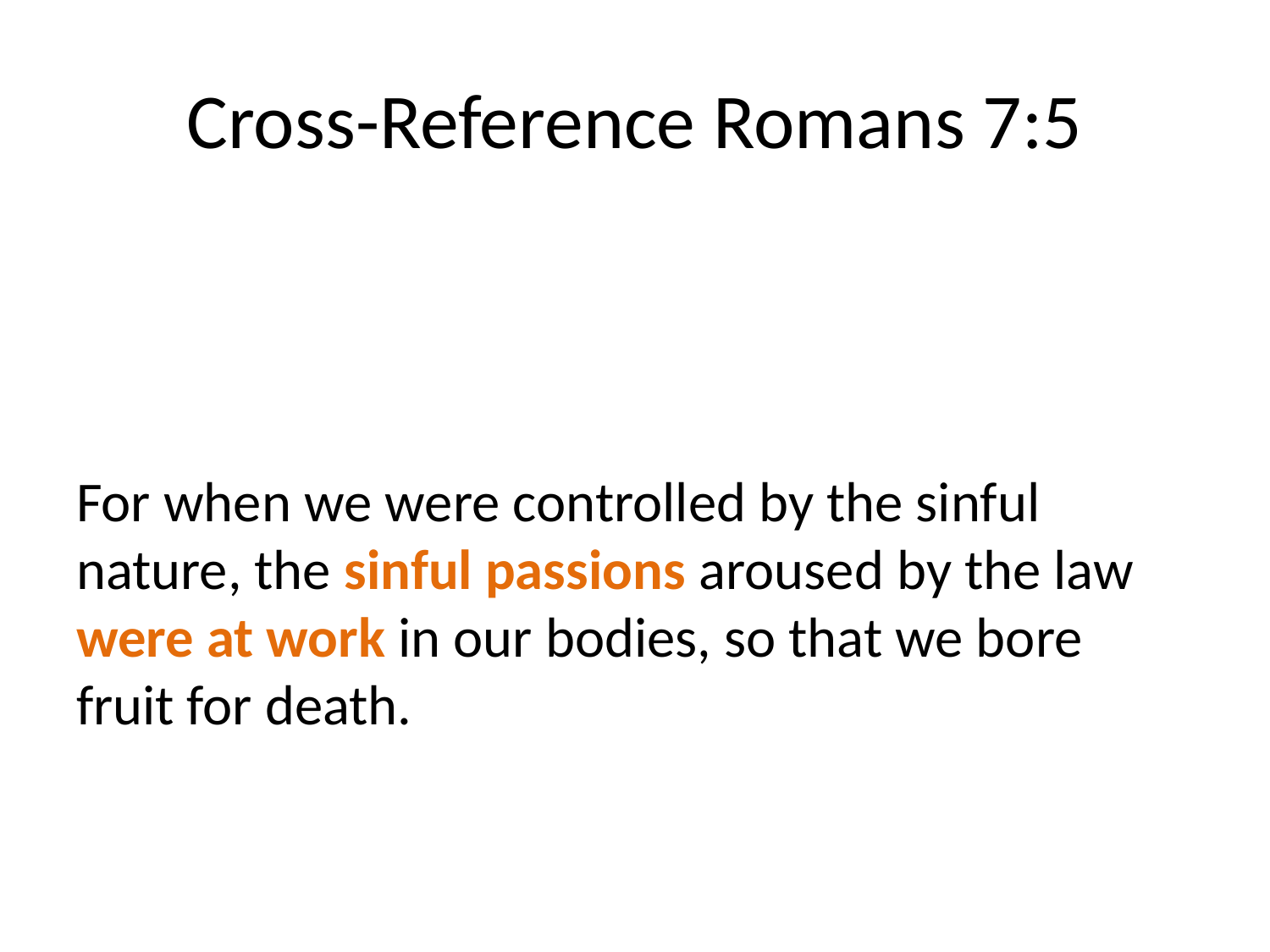

# Cross-Reference Romans 7:5

For when we were controlled by the sinful nature, the sinful passions aroused by the law were at work in our bodies, so that we bore fruit for death.